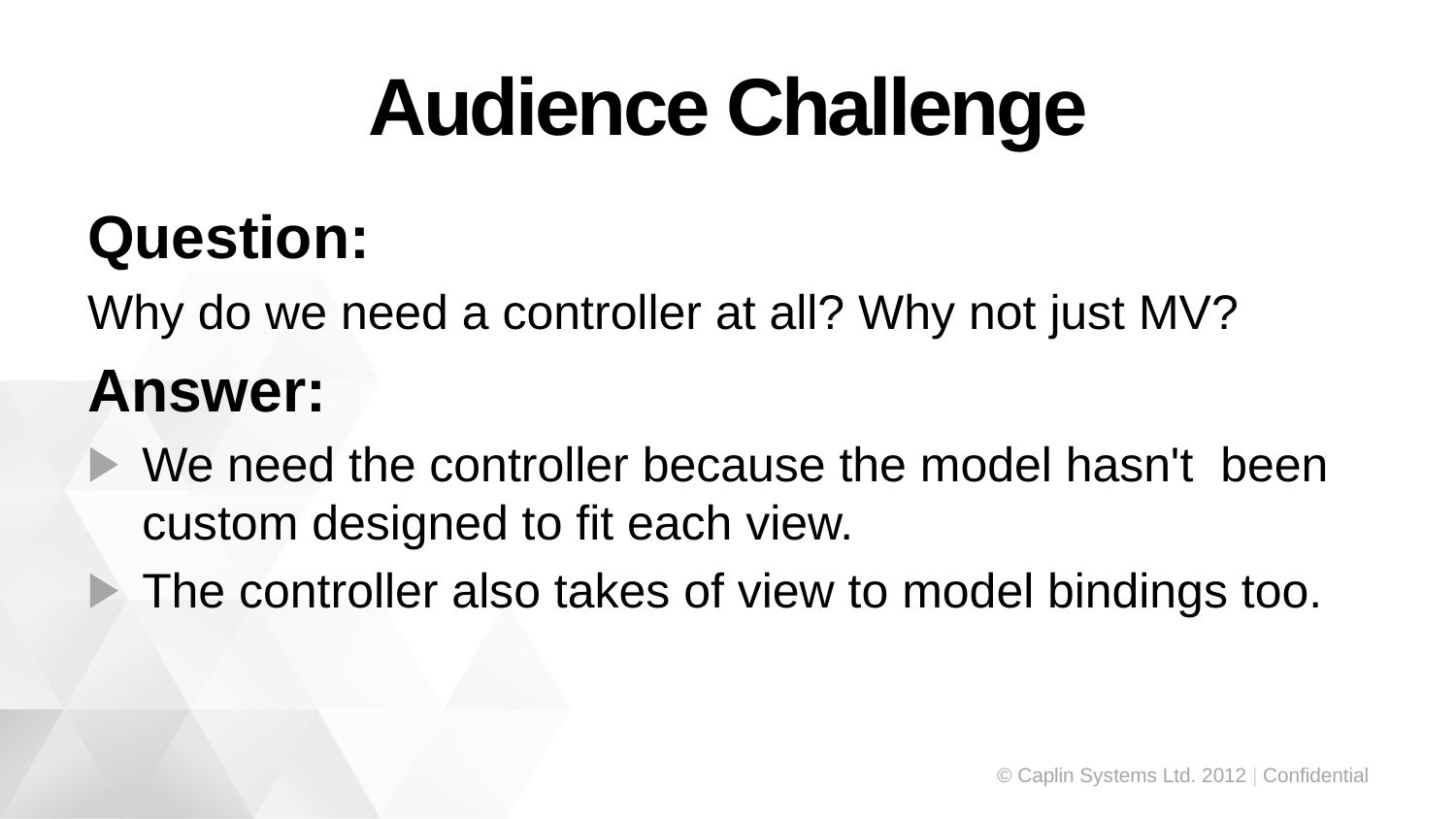

# Audience Challenge
Question:
Why do we need a controller at all? Why not just MV?
Answer:
We need the controller because the model hasn't  been custom designed to fit each view.
The controller also takes of view to model bindings too.